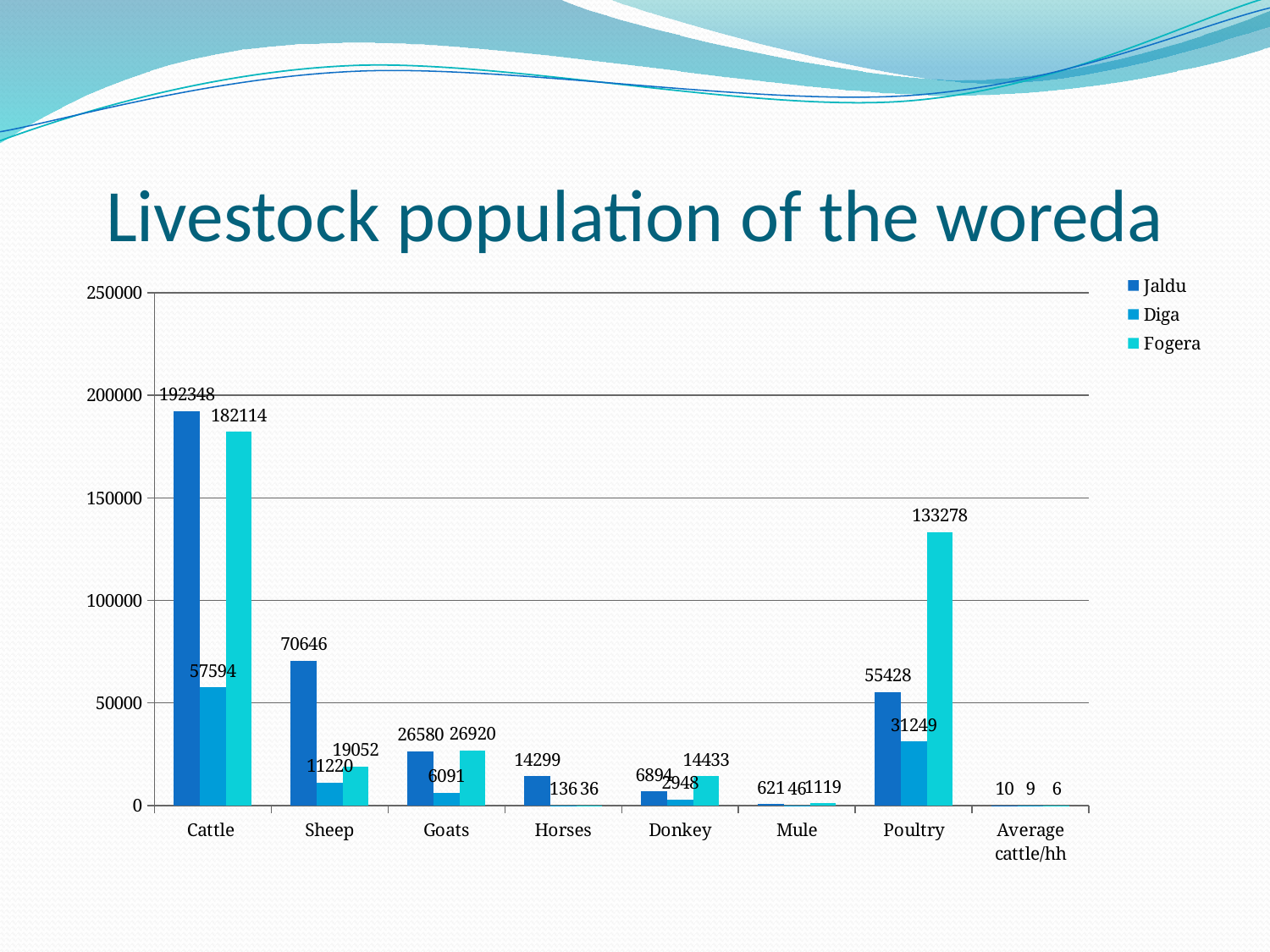

# Livestock population of the woreda

### Chart

| Category | Jaldu | Diga | Fogera |
|---|---|---|---|
| Cattle  | 192348.0 | 57594.0 | 182114.0 |
| Sheep | 70646.0 | 11220.0 | 19052.0 |
| Goats | 26580.0 | 6091.0 | 26920.0 |
| Horses | 14299.0 | 136.0 | 36.0 |
| Donkey | 6894.0 | 2948.0 | 14433.0 |
| Mule | 621.0 | 46.0 | 1119.0 |
| Poultry | 55428.0 | 31249.0 | 133278.0 |
| Average cattle/hh | 10.0 | 9.0 | 6.0 |